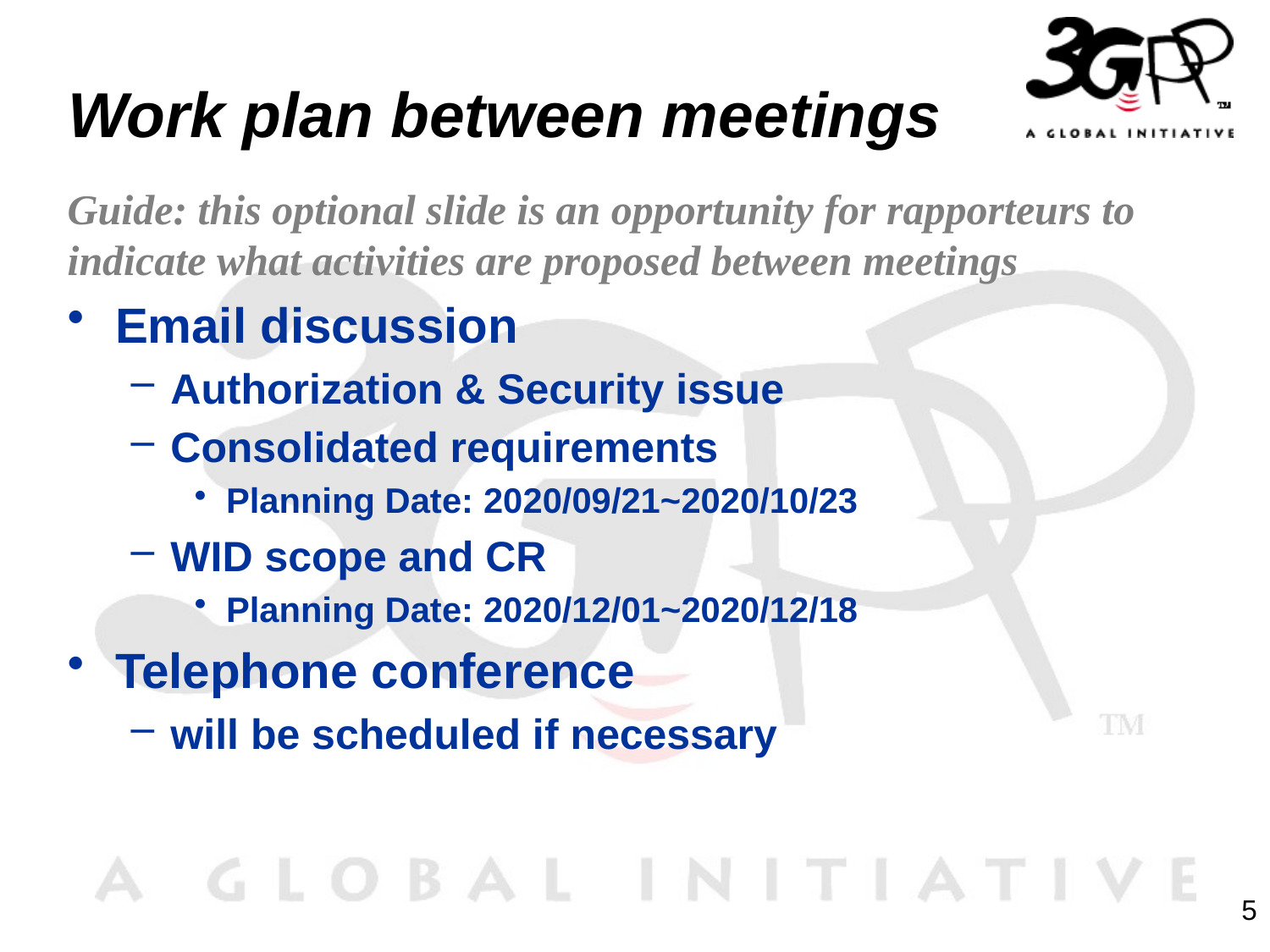

# Work plan between meetings
Guide: this optional slide is an opportunity for rapporteurs to indicate what activities are proposed between meetings
Email discussion
Authorization & Security issue
Consolidated requirements
Planning Date: 2020/09/21~2020/10/23
WID scope and CR
Planning Date: 2020/12/01~2020/12/18
Telephone conference
will be scheduled if necessary

5